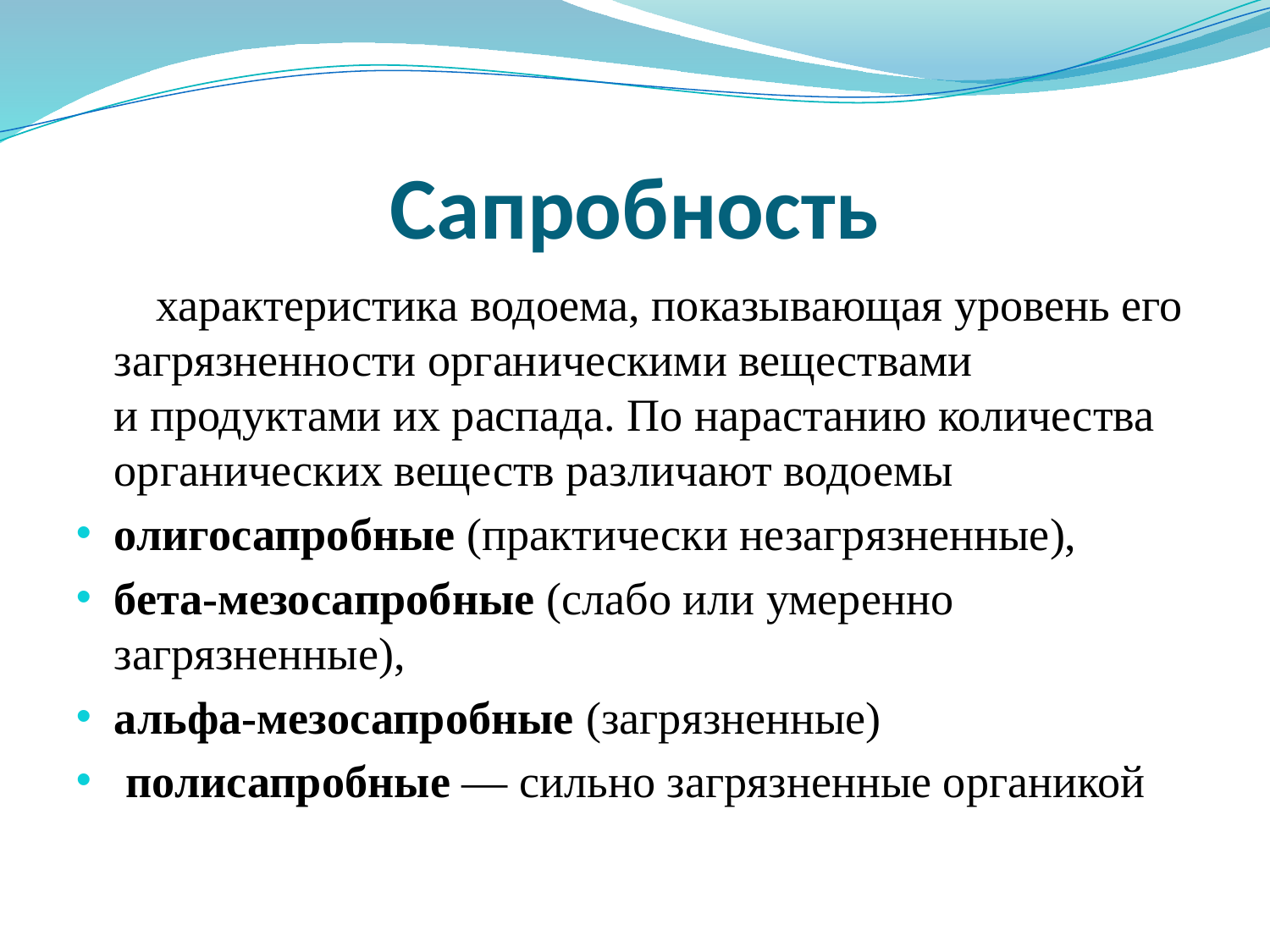

# Сапробность
       характеристика водоема, показывающая уровень его загрязненности органическими веществами и продуктами их распада. По нарастанию количества органических веществ различают водоемы
олигосапробные (практически незагрязненные),
бета-мезосапробные (слабо или умеренно загрязненные),
альфа-мезосапробные (загрязненные)
 полисапробные — сильно загрязненные органикой